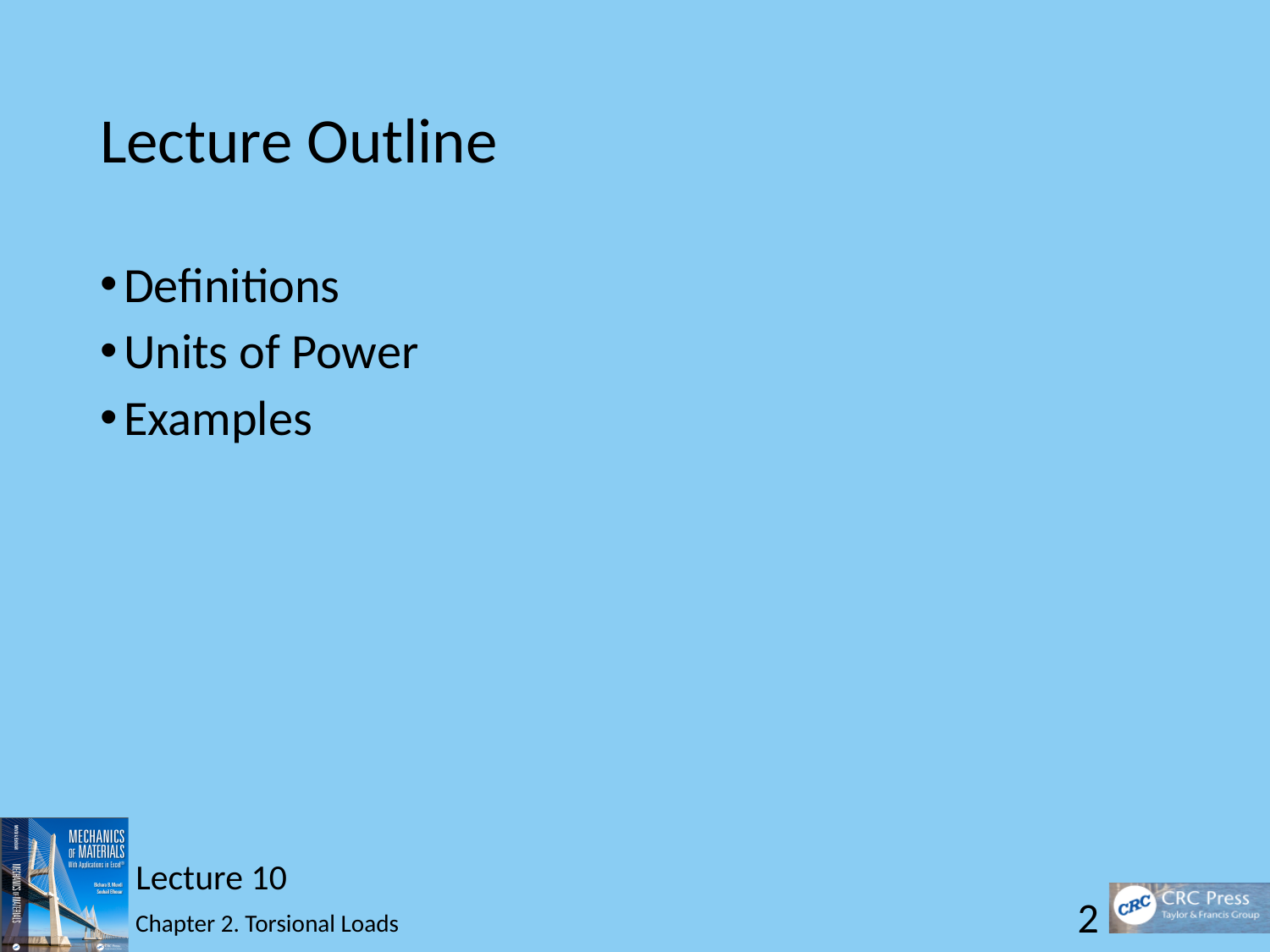

# Lecture Outline
Definitions
Units of Power
Examples
Lecture 10
2
Chapter 2. Torsional Loads